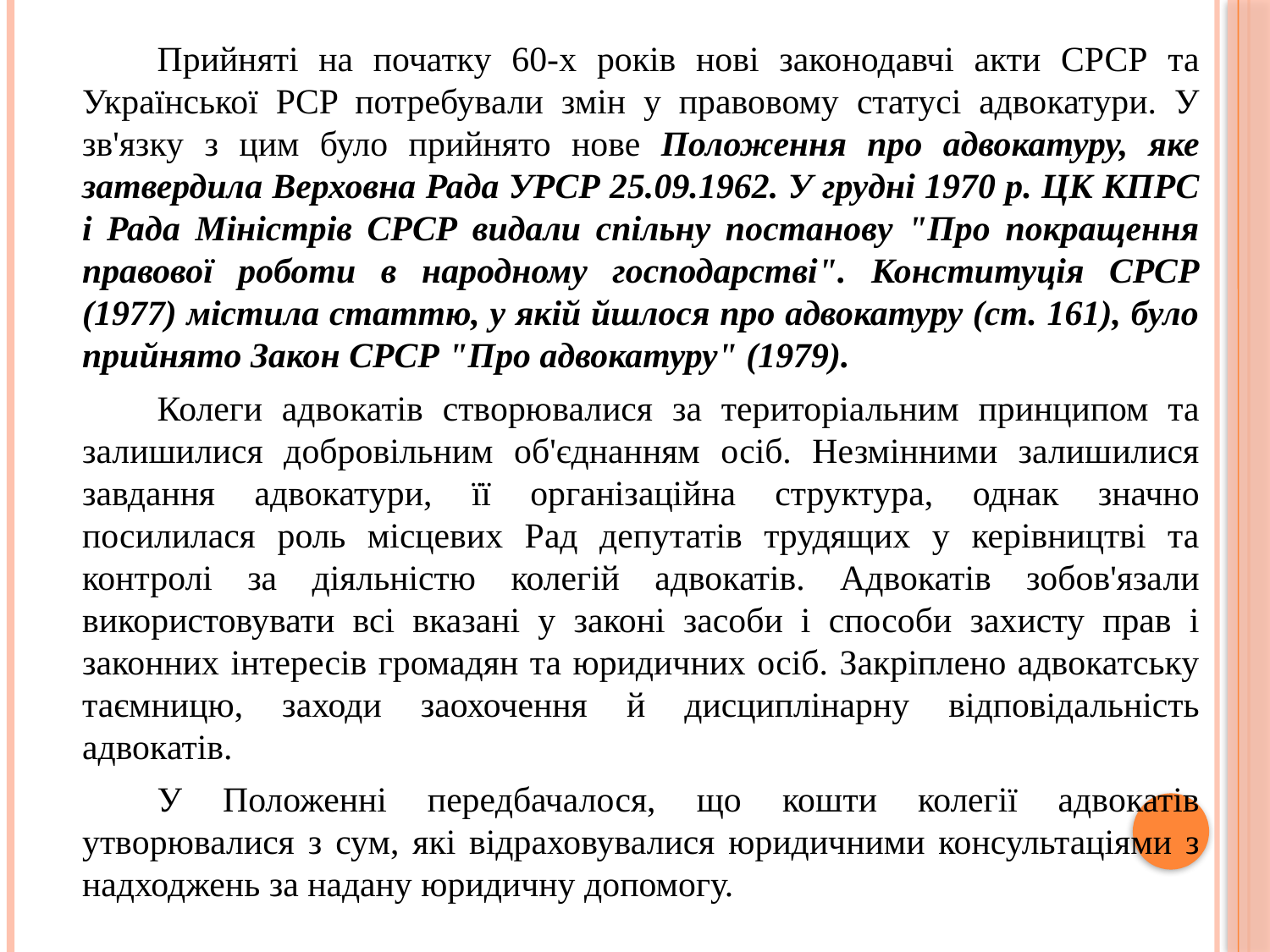

Прийняті на початку 60-х років нові законодавчі акти СРСР та Української PCP потребували змін у правовому статусі адвокатури. У зв'язку з цим було прийнято нове Положення про адвокатуру, яке затвердила Верховна Рада УРСР 25.09.1962. У грудні 1970 р. ЦК КПРС і Рада Міністрів СРСР видали спільну постанову "Про покращення правової роботи в народному господарстві". Конституція СРСР (1977) містила статтю, у якій йшлося про адвокатуру (ст. 161), було прийнято Закон СРСР "Про адвокатуру" (1979).
Колеги адвокатів створювалися за територіальним принципом та залишилися добровільним об'єднанням осіб. Незмінними залишилися завдання адвокатури, її організаційна структура, однак значно посилилася роль місцевих Рад депутатів трудящих у керівництві та контролі за діяльністю колегій адвокатів. Адвокатів зобов'язали використовувати всі вказані у законі засоби і способи захисту прав і законних інтересів громадян та юридичних осіб. Закріплено адвокатську таємницю, заходи заохочення й дисциплінарну відповідальність адвокатів.
У Положенні передбачалося, що кошти колегії адвокатів утворювалися з сум, які відраховувалися юридичними консультаціями з надходжень за надану юридичну допомогу.